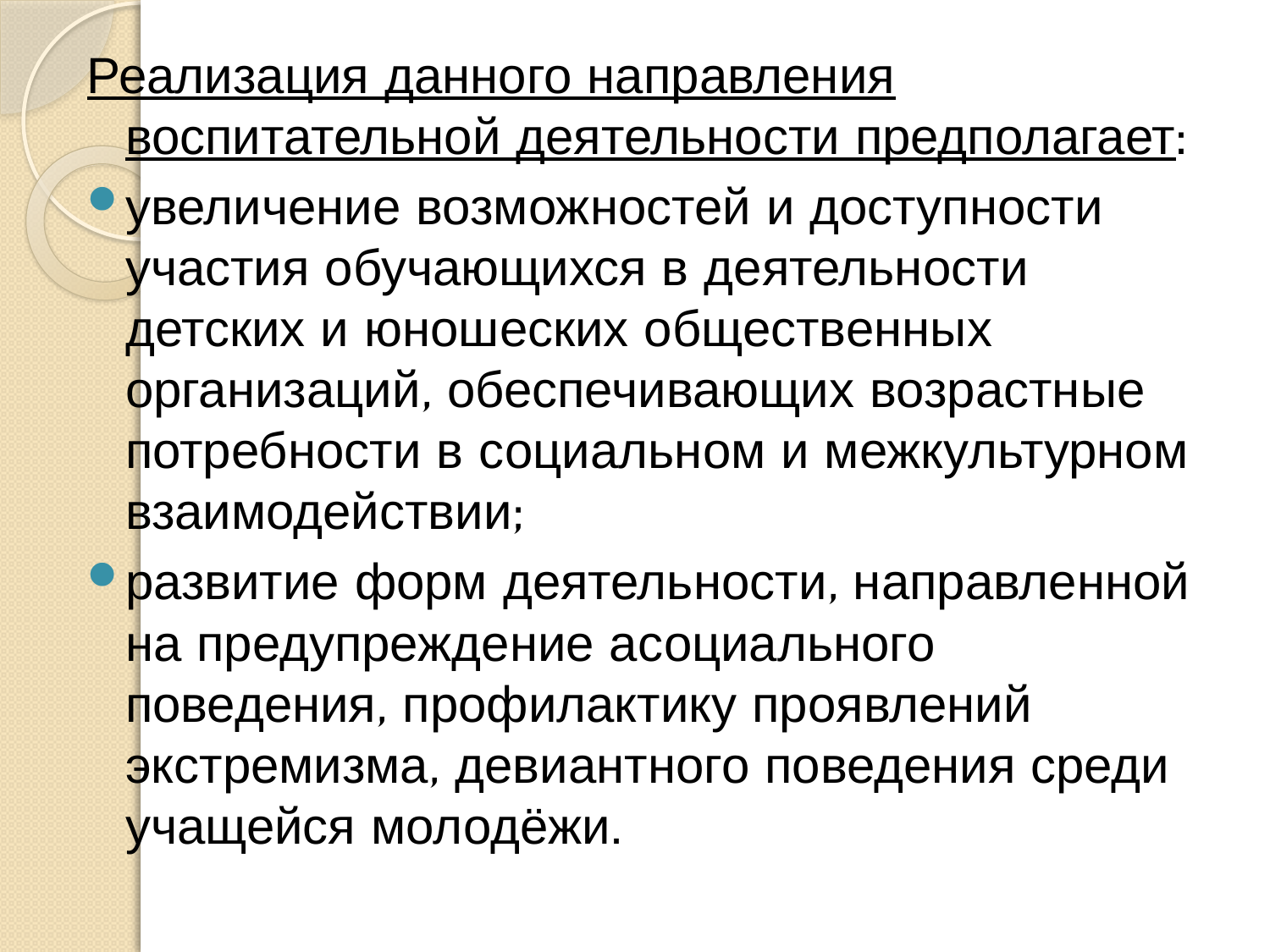

Реализация данного направления воспитательной деятельности предполагает:
увеличение возможностей и доступности участия обучающихся в деятельности детских и юношеских общественных организаций, обеспечивающих возрастные потребности в социальном и межкультурном взаимодействии;
развитие форм деятельности, направленной на предупреждение асоциального поведения, профилактику проявлений экстремизма, девиантного поведения среди учащейся молодёжи.